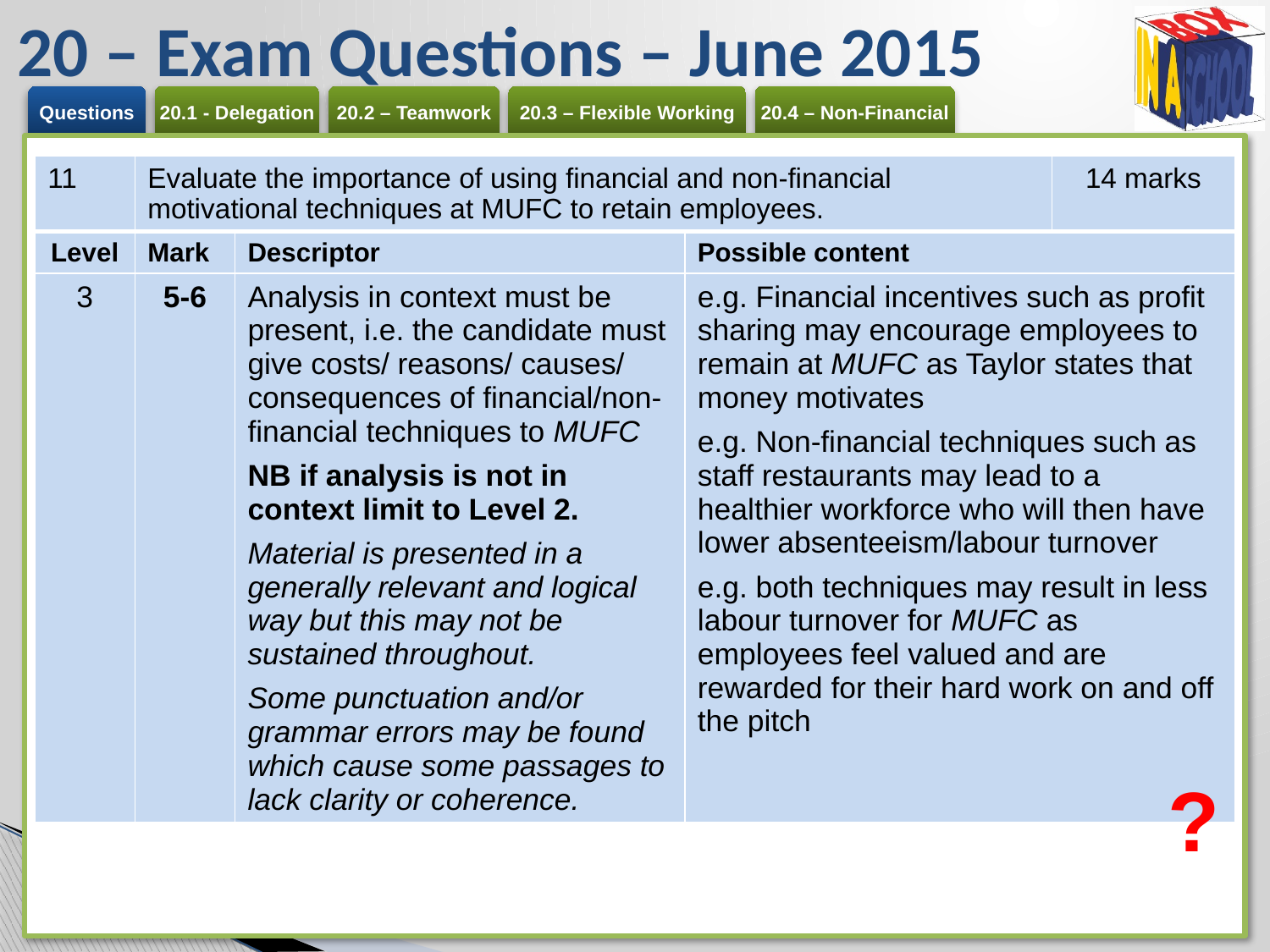

# 20 – Exam Questions – June 2015
| 11 | Evaluate the importance of using financial and non-financial motivational techniques at MUFC to retain employees. |  |  | 14 marks |
| --- | --- | --- | --- | --- |
| Level | Mark | Descriptor | Possible content |  |
| 3 | 5-6 | Analysis in context must be present, i.e. the candidate must give costs/ reasons/ causes/ consequences of financial/non-financial techniques to MUFC NB if analysis is not in context limit to Level 2. Material is presented in a generally relevant and logical way but this may not be sustained throughout. Some punctuation and/or grammar errors may be found which cause some passages to lack clarity or coherence. | e.g. Financial incentives such as profit sharing may encourage employees to remain at MUFC as Taylor states that money motivates e.g. Non-financial techniques such as staff restaurants may lead to a healthier workforce who will then have lower absenteeism/labour turnover e.g. both techniques may result in less labour turnover for MUFC as employees feel valued and are rewarded for their hard work on and off the pitch |  |
?